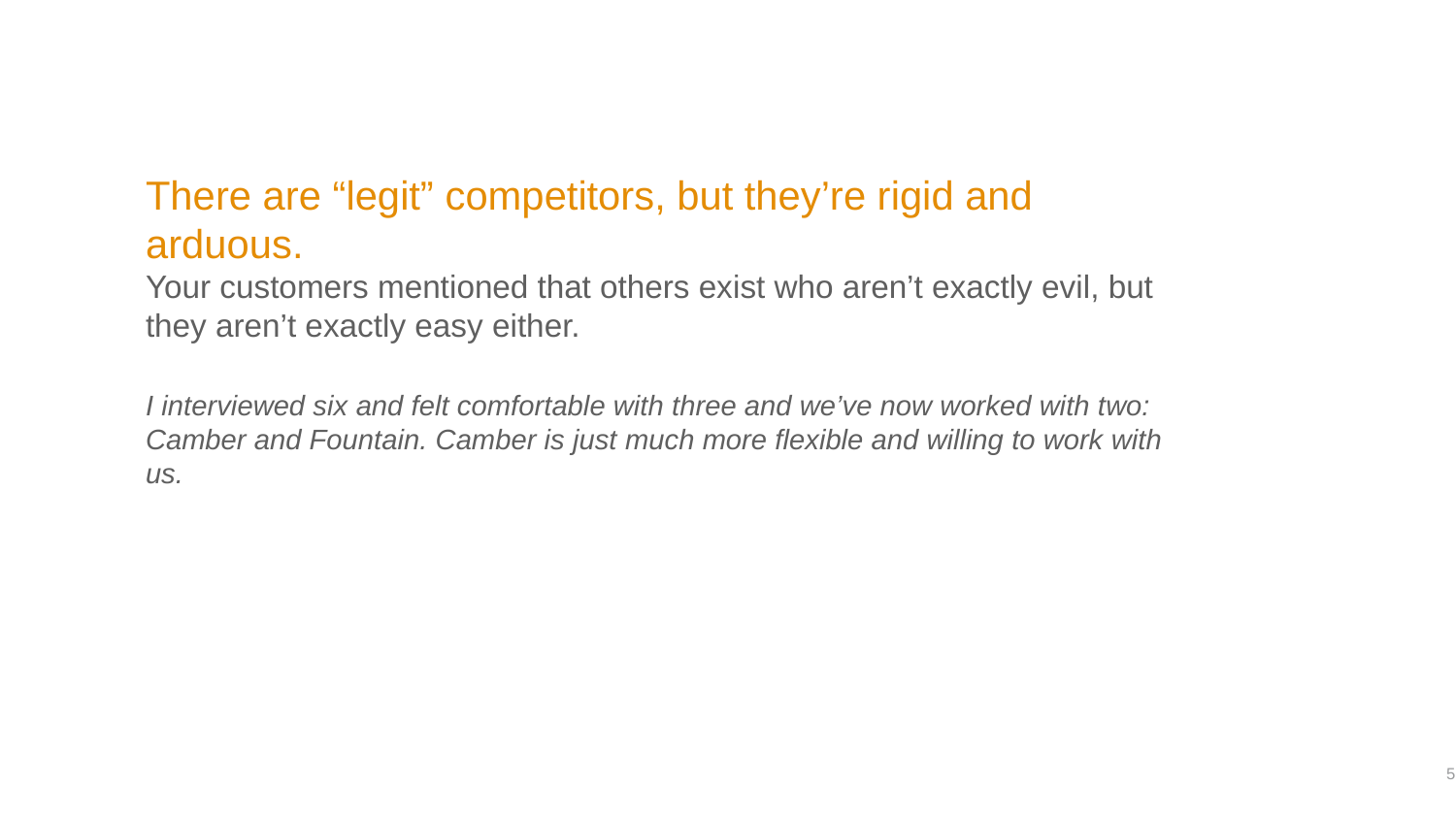

There are “legit” competitors, but they’re rigid and arduous.
Your customers mentioned that others exist who aren’t exactly evil, but they aren’t exactly easy either.

I interviewed six and felt comfortable with three and we’ve now worked with two: Camber and Fountain. Camber is just much more flexible and willing to work with us.